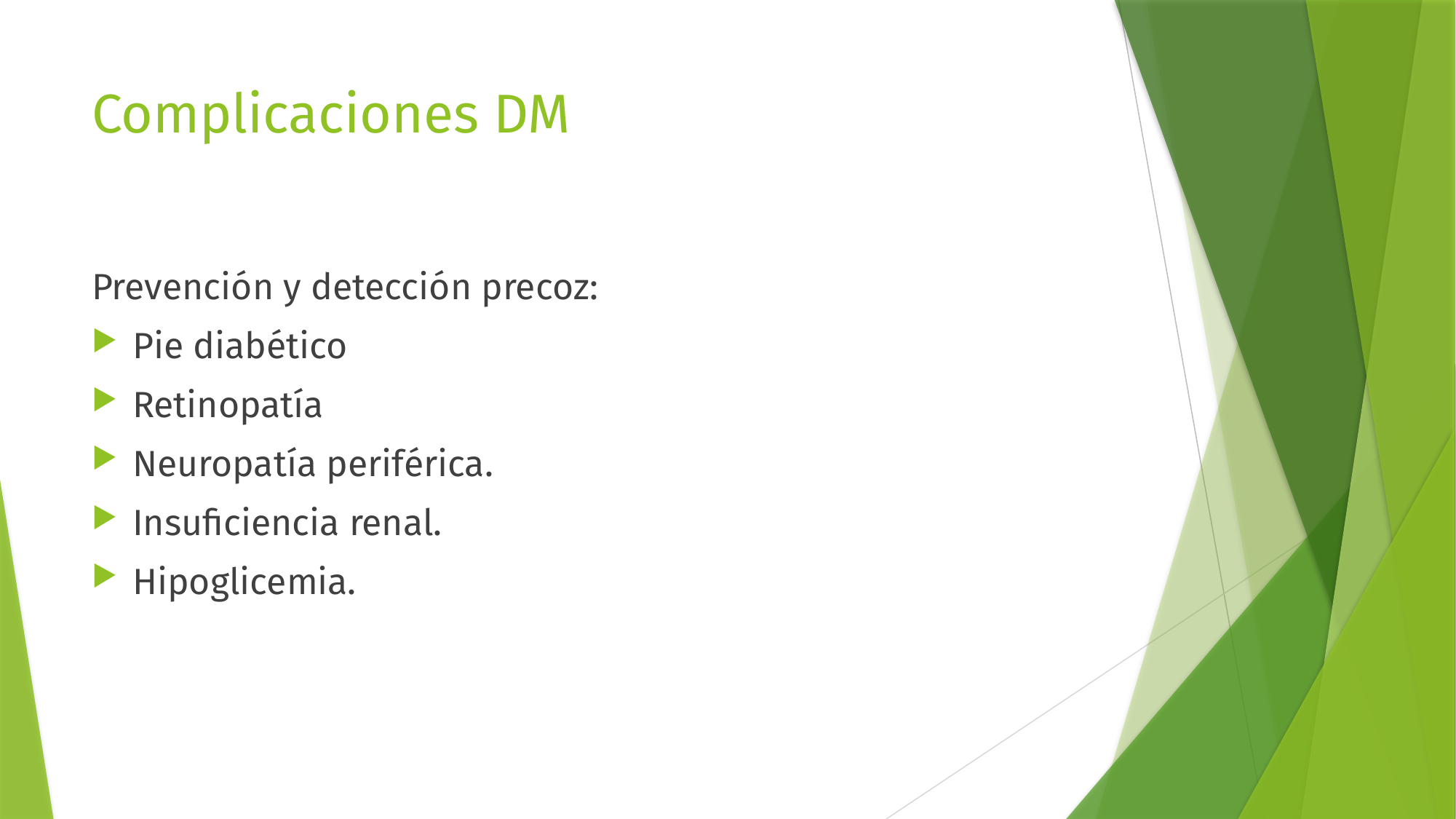

# Complicaciones DM
Prevención y detección precoz:
Pie diabético
Retinopatía
Neuropatía periférica.
Insuficiencia renal.
Hipoglicemia.